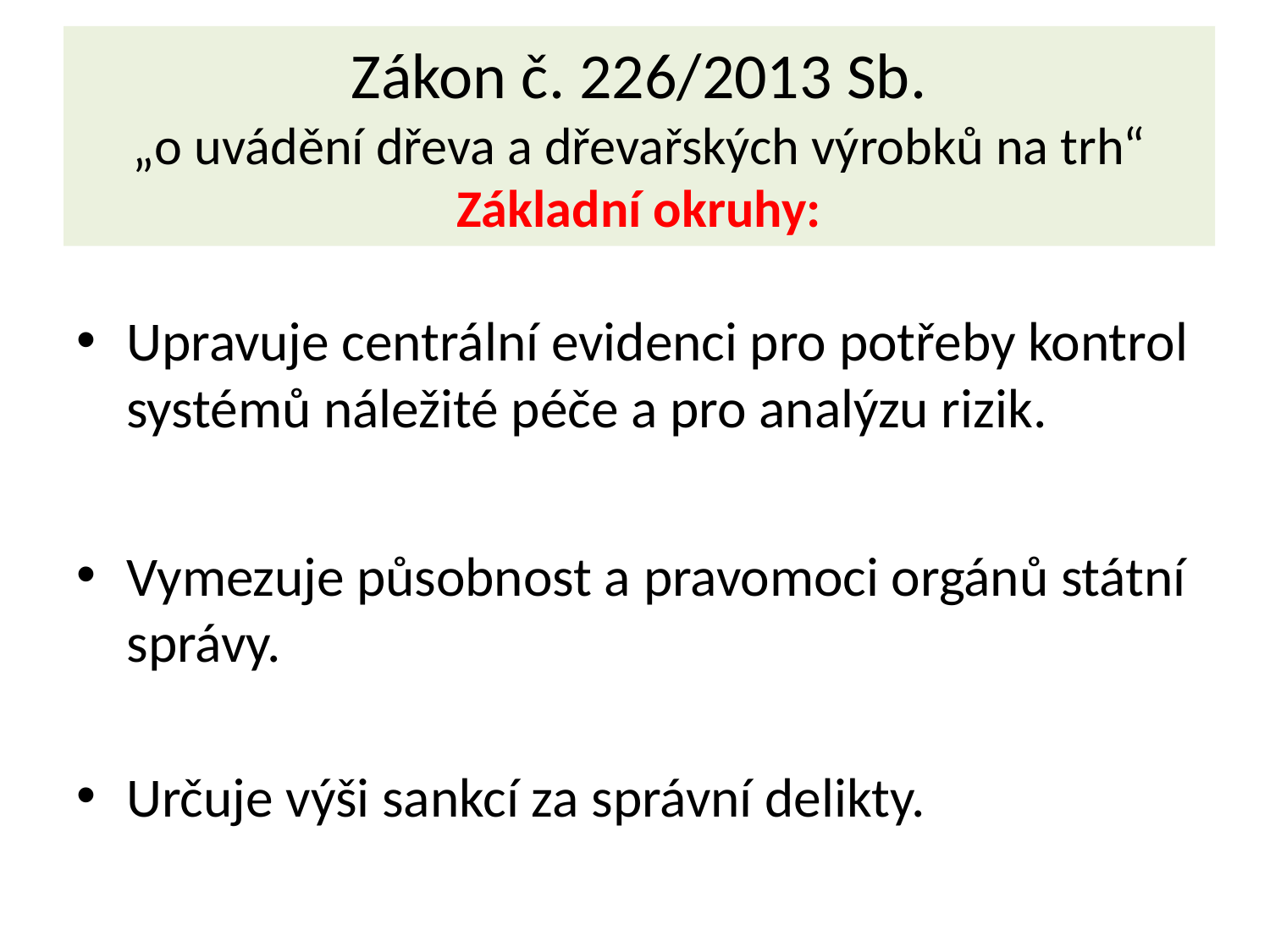

# Zákon č. 226/2013 Sb. „o uvádění dřeva a dřevařských výrobků na trh“ Základní okruhy:

Upravuje centrální evidenci pro potřeby kontrol systémů náležité péče a pro analýzu rizik.

Vymezuje působnost a pravomoci orgánů státní správy.

Určuje výši sankcí za správní delikty.